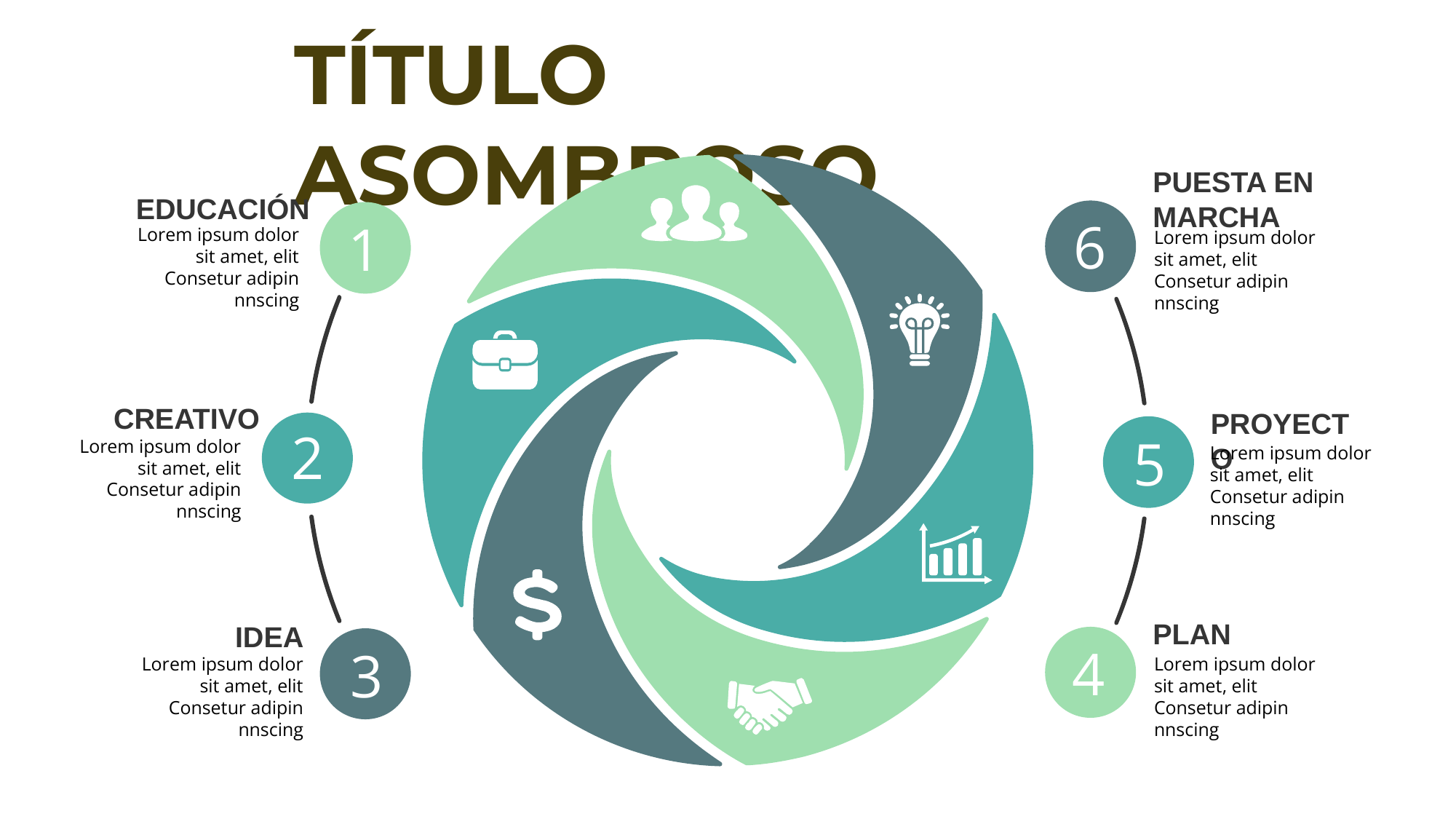

TÍTULO ASOMBROSO

PUESTA EN MARCHA

EDUCACIÓN

6
1
Lorem ipsum dolor sit amet, elit Consetur adipin nnscing
Lorem ipsum dolor sit amet, elit Consetur adipin nnscing

CREATIVO
PROYECTO

2
5
Lorem ipsum dolor sit amet, elit Consetur adipin nnscing
Lorem ipsum dolor sit amet, elit Consetur adipin nnscing

PLAN
IDEA

4
3
Lorem ipsum dolor sit amet, elit Consetur adipin nnscing
Lorem ipsum dolor sit amet, elit Consetur adipin nnscing